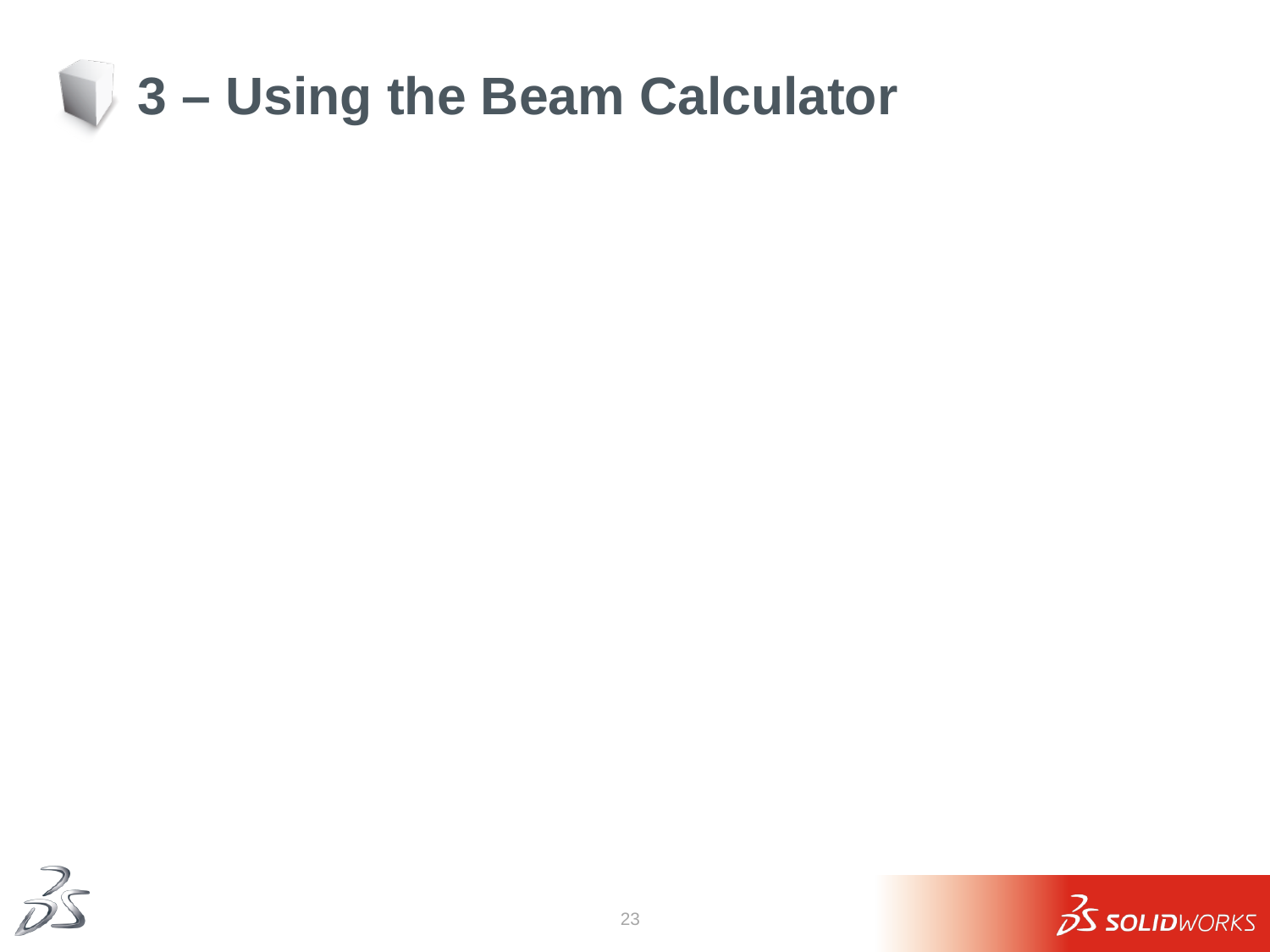

# 3 – Using the Beam Calculator